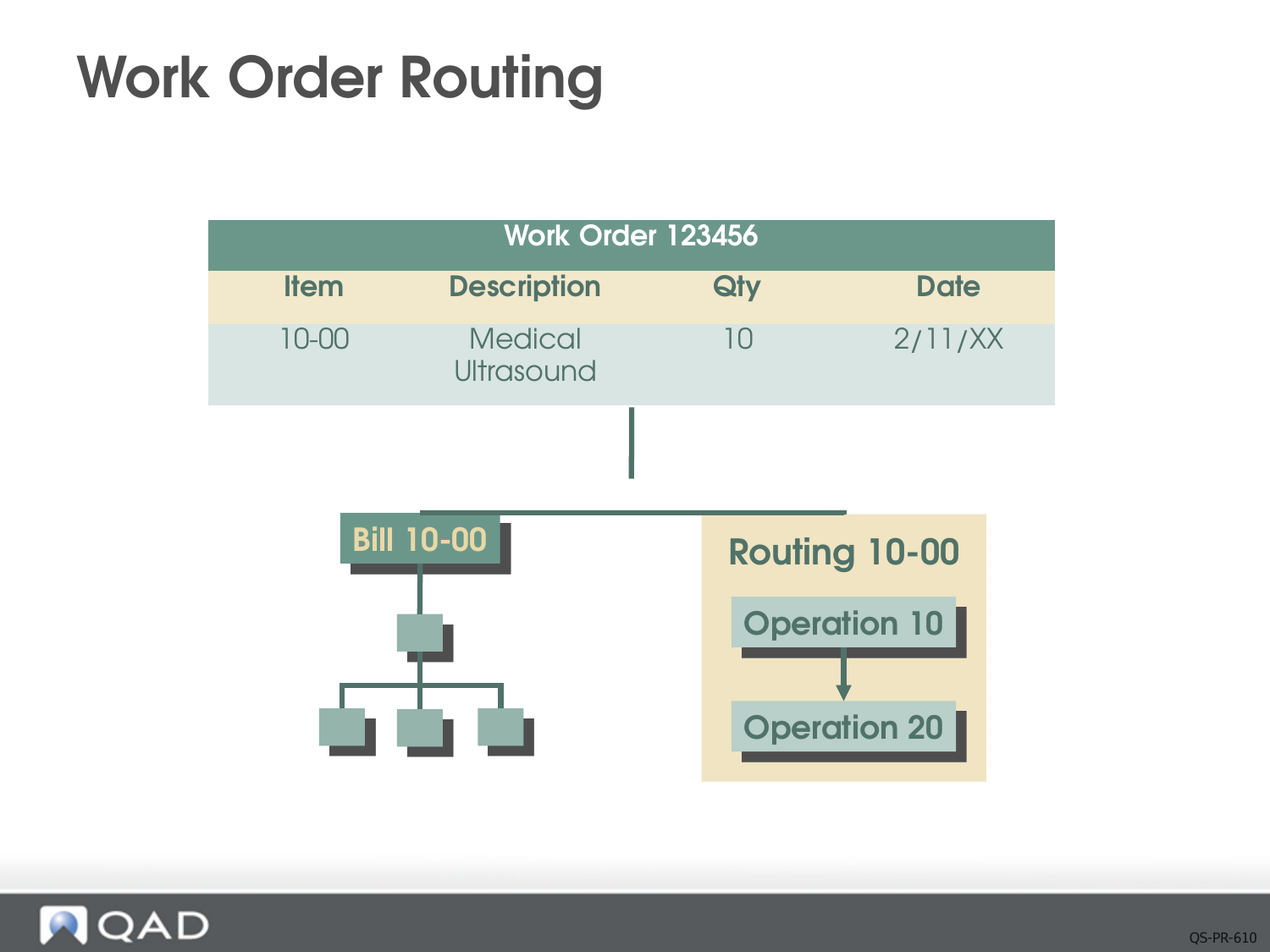

# Work Order Routing
| Work Order 123456 |  |  |  |
| --- | --- | --- | --- |
| Item | Description | Qty | Date |
| 10-00 | Medical Ultrasound | 10 | 2/11/XX |

Bill 10-00

Routing 10-00
Operation 10

Operation 20

QS-PR-610